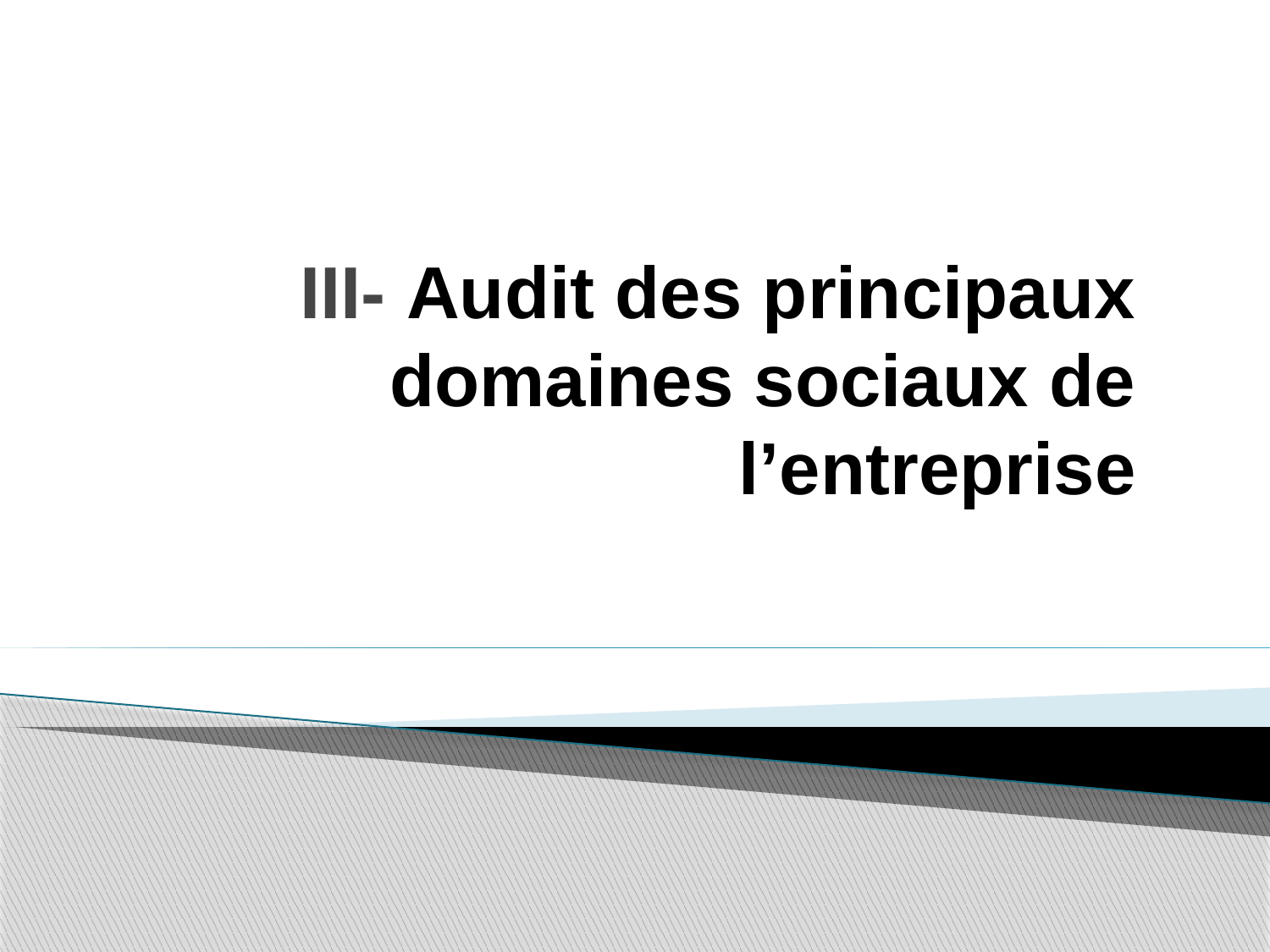

# III- Audit des principaux domaines sociaux de l’entreprise